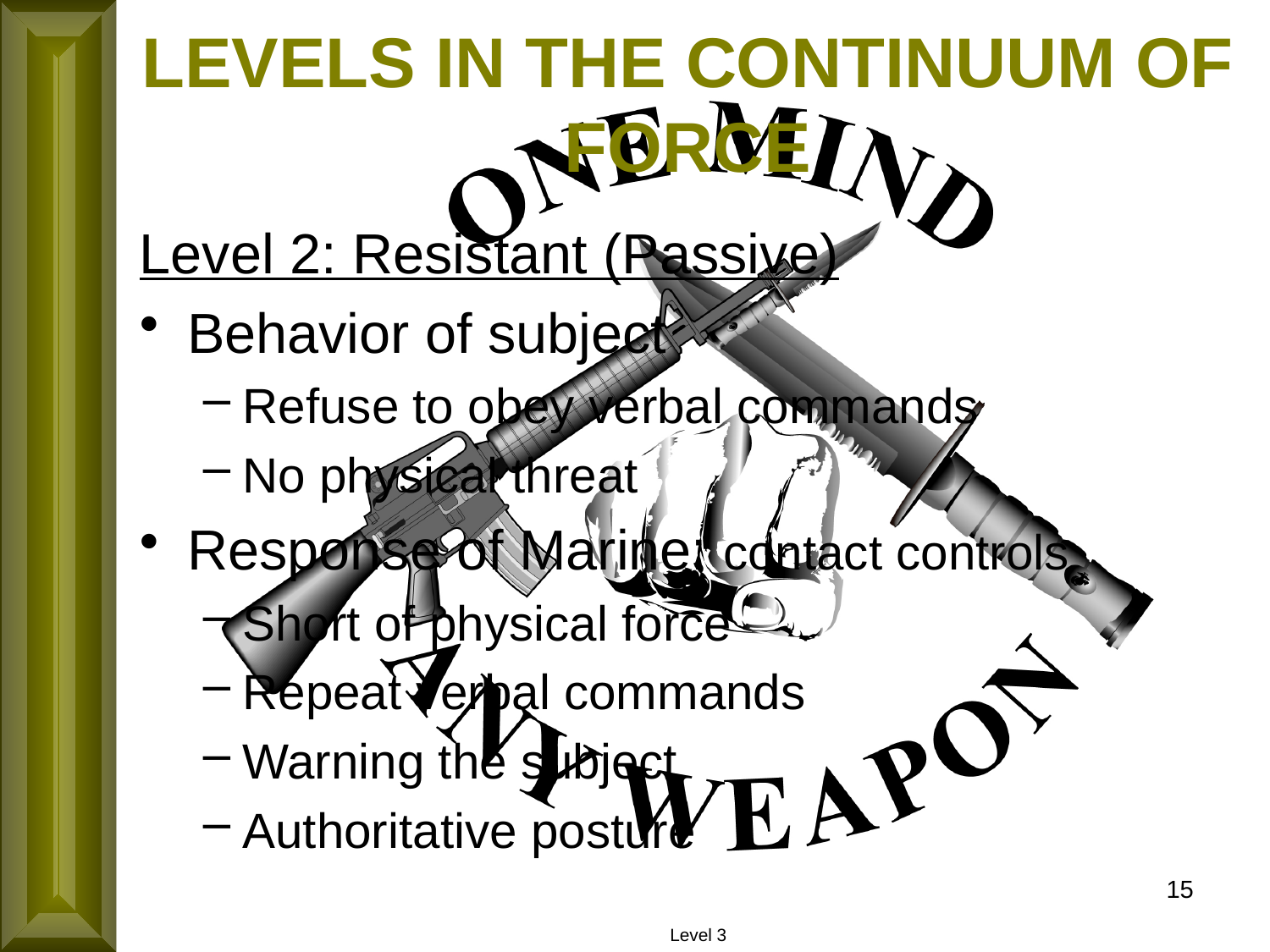

LEVELS IN THE CONTINUUM OF FORCE
Level 2: Resistant (Passive)
Behavior of subject
Refuse to obey verbal commands
No physical threat
Response of Marine: contact controls
Short of physical force
Repeat verbal commands
Warning the subject
Authoritative posture
15
Level 3